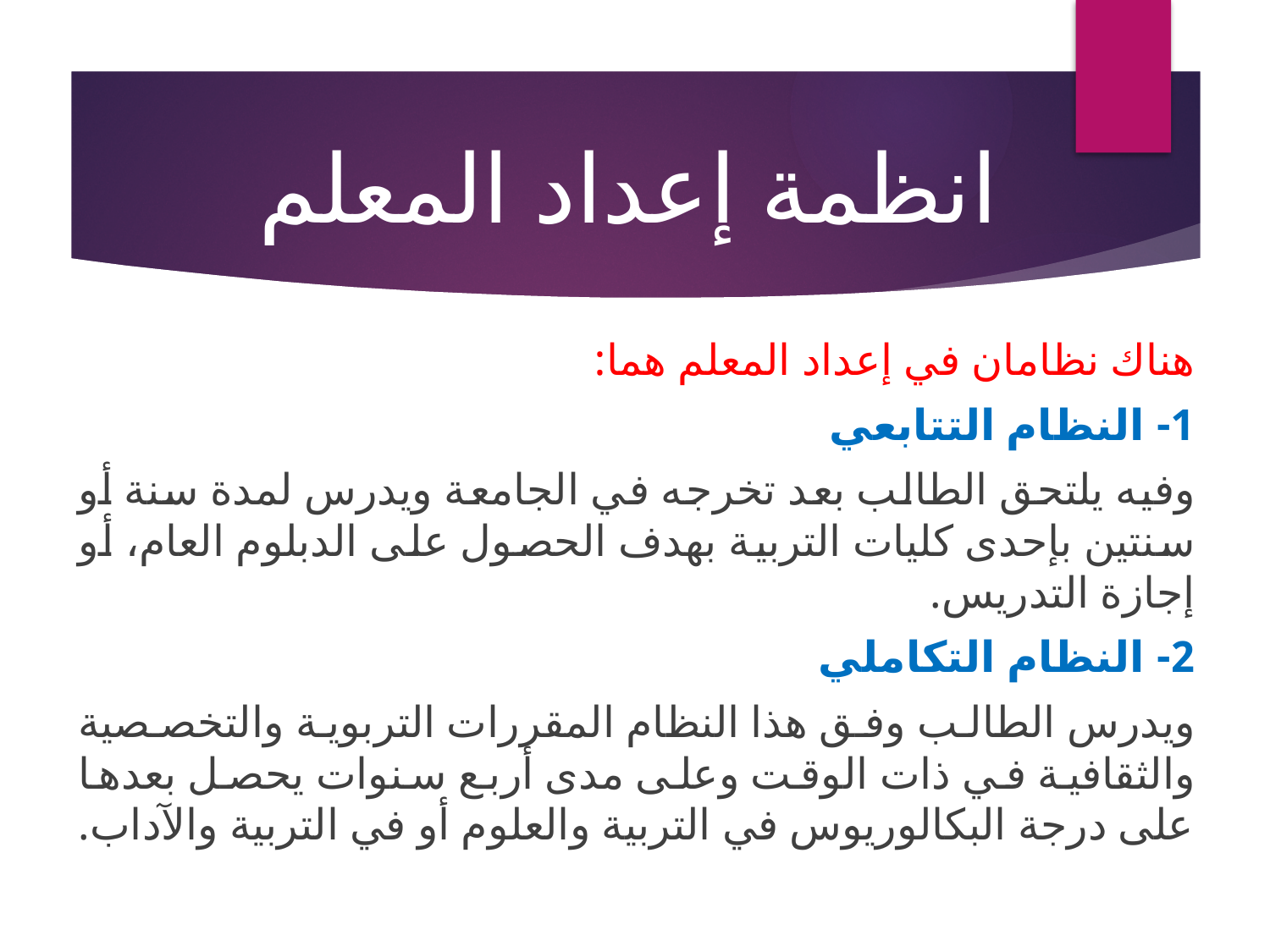

# انظمة إعداد المعلم
هناك نظامان في إعداد المعلم هما:
1- النظام التتابعي
وفيه يلتحق الطالب بعد تخرجه في الجامعة ويدرس لمدة سنة أو سنتين بإحدى كليات التربية بهدف الحصول على الدبلوم العام، أو إجازة التدريس.
2- النظام التكاملي
ويدرس الطالب وفق هذا النظام المقررات التربوية والتخصصية والثقافية في ذات الوقت وعلى مدى أربع سنوات يحصل بعدها على درجة البكالوريوس في التربية والعلوم أو في التربية والآداب.